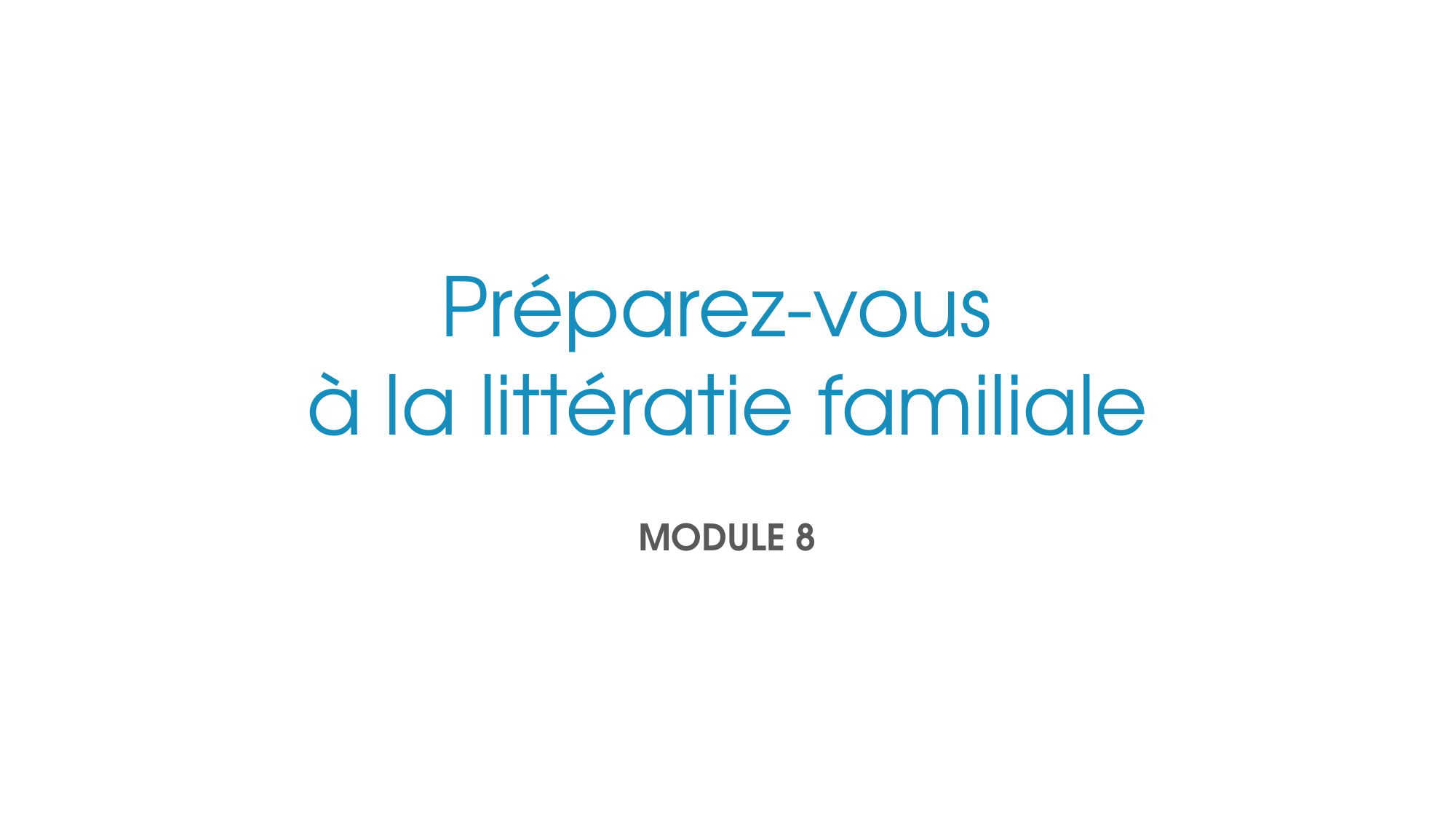

# Préparez-vous à la littératie familiale
MODULE 8